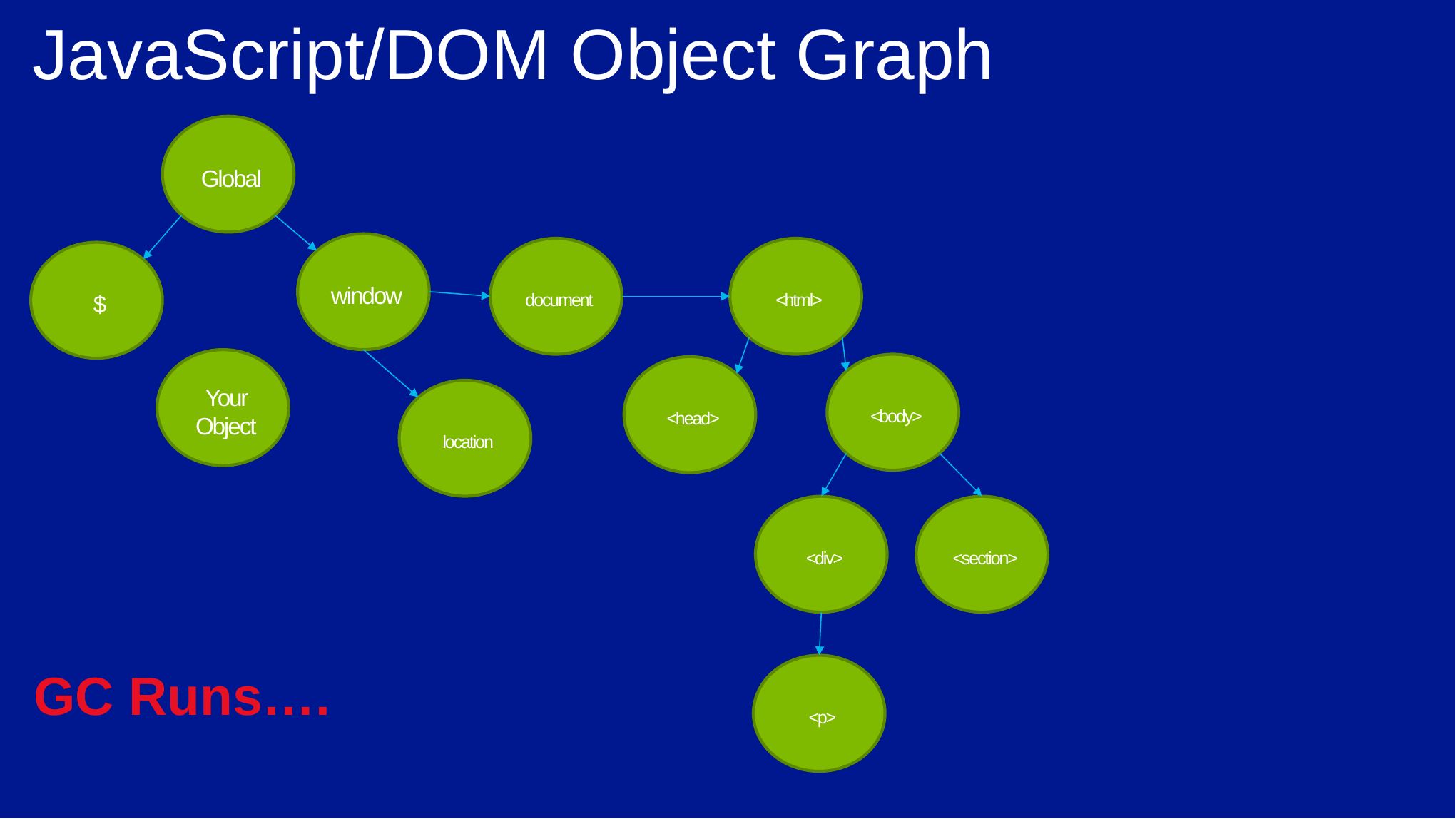

# JavaScript/DOM Object Graph
Global
window
document
<html>
$
Your Object
<body>
<head>
location
<div>
<section>
<p>
GC Runs….